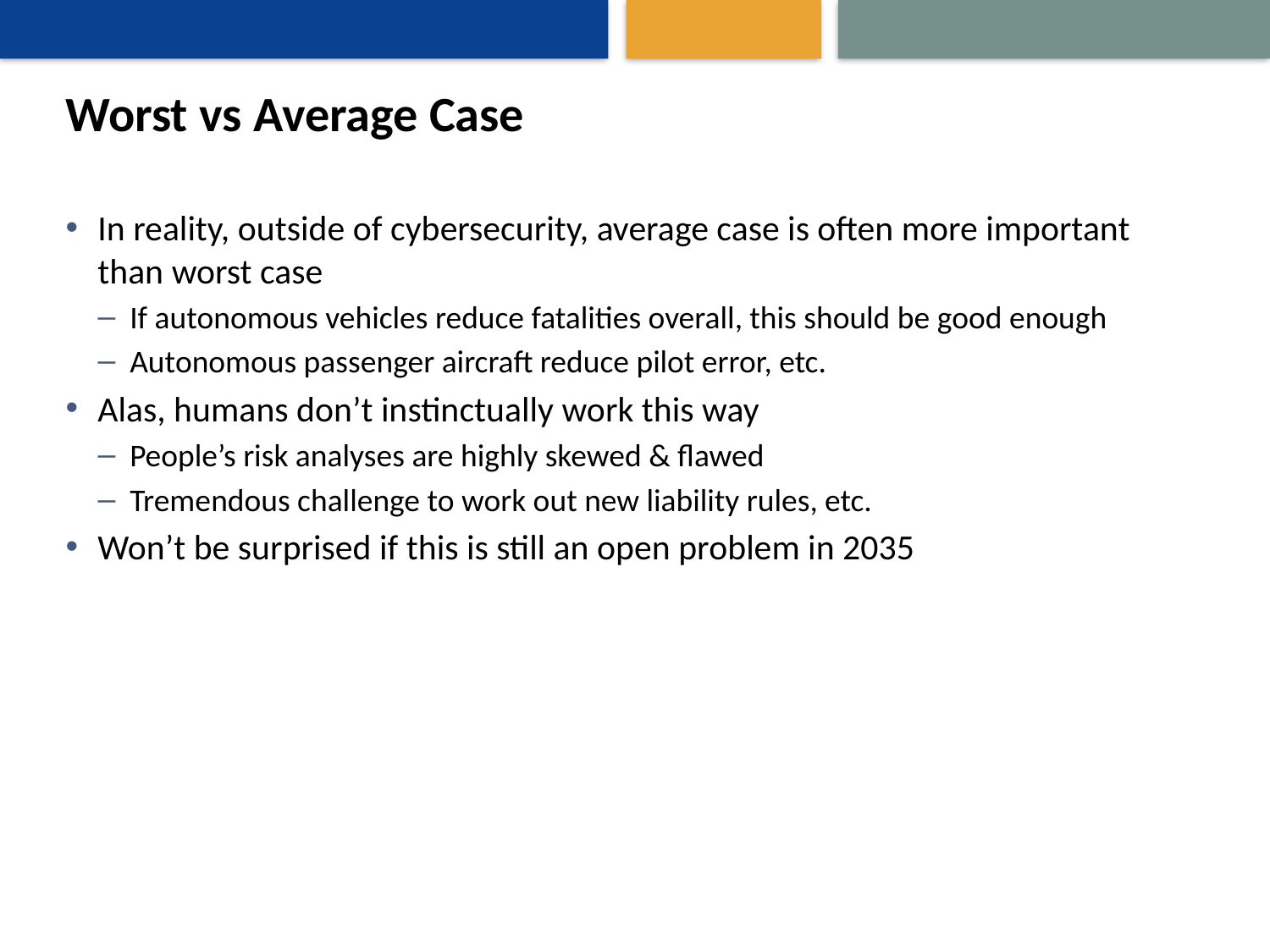

# Worst vs Average Case
In reality, outside of cybersecurity, average case is often more important than worst case
If autonomous vehicles reduce fatalities overall, this should be good enough
Autonomous passenger aircraft reduce pilot error, etc.
Alas, humans don’t instinctually work this way
People’s risk analyses are highly skewed & flawed
Tremendous challenge to work out new liability rules, etc.
Won’t be surprised if this is still an open problem in 2035